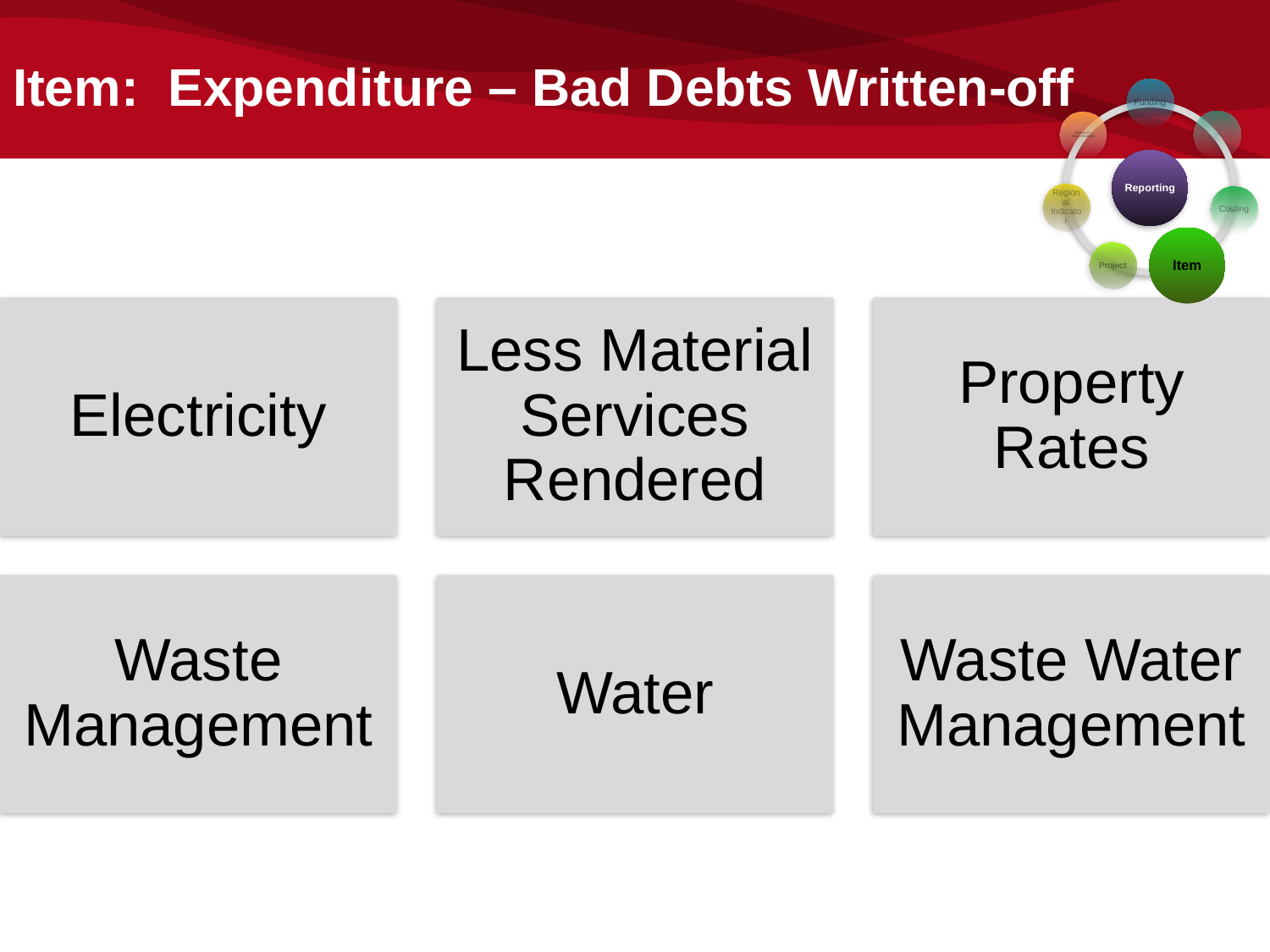

# Item:  Expenditure – Bad Debts Written-off
Reporting
Funding
Function
Costing
Item
Project
Regional Indicator
Standard Classification
Electricity
Less Material Services Rendered
Property Rates
Waste Management
Water
Waste Water Management

70